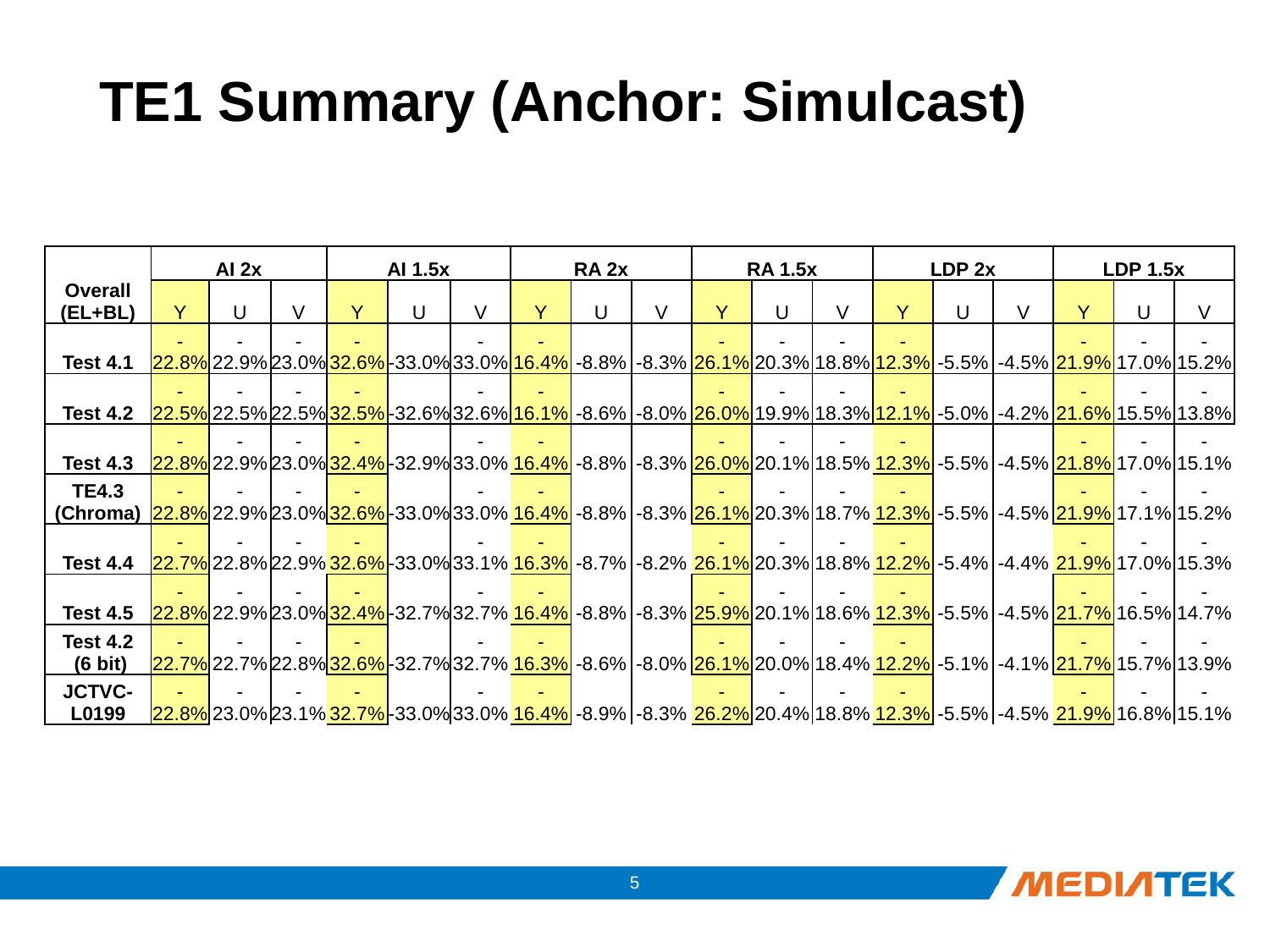

# TE1 Summary (Anchor: Simulcast)
| Overall (EL+BL) | AI 2x |  |  | AI 1.5x |  |  | RA 2x |  |  | RA 1.5x |  |  | LDP 2x |  |  | LDP 1.5x |  |  |
| --- | --- | --- | --- | --- | --- | --- | --- | --- | --- | --- | --- | --- | --- | --- | --- | --- | --- | --- |
|  | Y | U | V | Y | U | V | Y | U | V | Y | U | V | Y | U | V | Y | U | V |
| Test 4.1 | -22.8% | -22.9% | -23.0% | -32.6% | -33.0% | -33.0% | -16.4% | -8.8% | -8.3% | -26.1% | -20.3% | -18.8% | -12.3% | -5.5% | -4.5% | -21.9% | -17.0% | -15.2% |
| Test 4.2 | -22.5% | -22.5% | -22.5% | -32.5% | -32.6% | -32.6% | -16.1% | -8.6% | -8.0% | -26.0% | -19.9% | -18.3% | -12.1% | -5.0% | -4.2% | -21.6% | -15.5% | -13.8% |
| Test 4.3 | -22.8% | -22.9% | -23.0% | -32.4% | -32.9% | -33.0% | -16.4% | -8.8% | -8.3% | -26.0% | -20.1% | -18.5% | -12.3% | -5.5% | -4.5% | -21.8% | -17.0% | -15.1% |
| TE4.3 (Chroma) | -22.8% | -22.9% | -23.0% | -32.6% | -33.0% | -33.0% | -16.4% | -8.8% | -8.3% | -26.1% | -20.3% | -18.7% | -12.3% | -5.5% | -4.5% | -21.9% | -17.1% | -15.2% |
| Test 4.4 | -22.7% | -22.8% | -22.9% | -32.6% | -33.0% | -33.1% | -16.3% | -8.7% | -8.2% | -26.1% | -20.3% | -18.8% | -12.2% | -5.4% | -4.4% | -21.9% | -17.0% | -15.3% |
| Test 4.5 | -22.8% | -22.9% | -23.0% | -32.4% | -32.7% | -32.7% | -16.4% | -8.8% | -8.3% | -25.9% | -20.1% | -18.6% | -12.3% | -5.5% | -4.5% | -21.7% | -16.5% | -14.7% |
| Test 4.2 (6 bit) | -22.7% | -22.7% | -22.8% | -32.6% | -32.7% | -32.7% | -16.3% | -8.6% | -8.0% | -26.1% | -20.0% | -18.4% | -12.2% | -5.1% | -4.1% | -21.7% | -15.7% | -13.9% |
| JCTVC-L0199 | -22.8% | -23.0% | -23.1% | -32.7% | -33.0% | -33.0% | -16.4% | -8.9% | -8.3% | -26.2% | -20.4% | -18.8% | -12.3% | -5.5% | -4.5% | -21.9% | -16.8% | -15.1% |
5